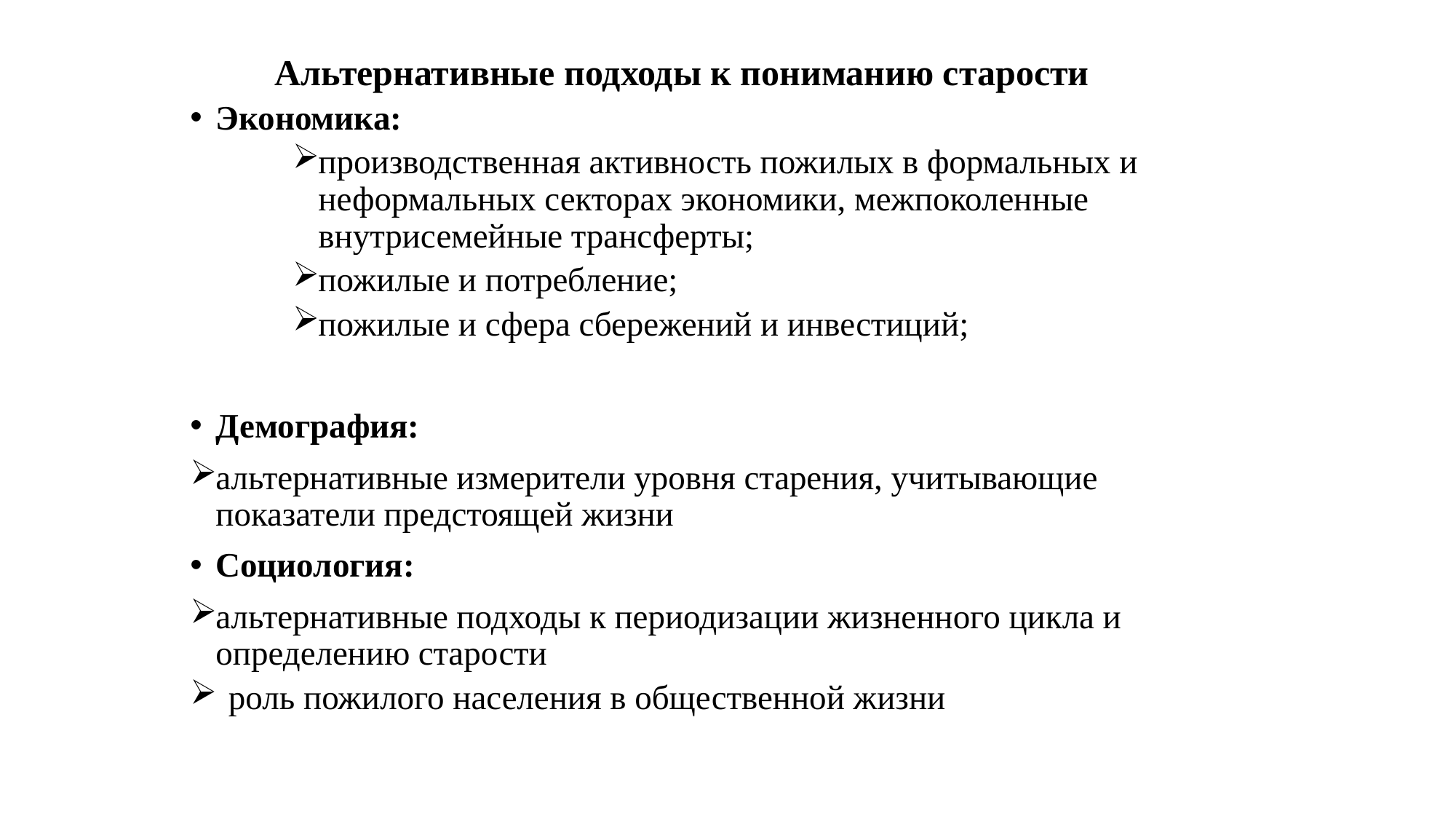

# Альтернативные подходы к пониманию старости
Экономика:
производственная активность пожилых в формальных и неформальных секторах экономики, межпоколенные внутрисемейные трансферты;
пожилые и потребление;
пожилые и сфера сбережений и инвестиций;

Демография:
альтернативные измерители уровня старения, учитывающие показатели предстоящей жизни
Социология:
альтернативные подходы к периодизации жизненного цикла и определению старости
роль пожилого населения в общественной жизни